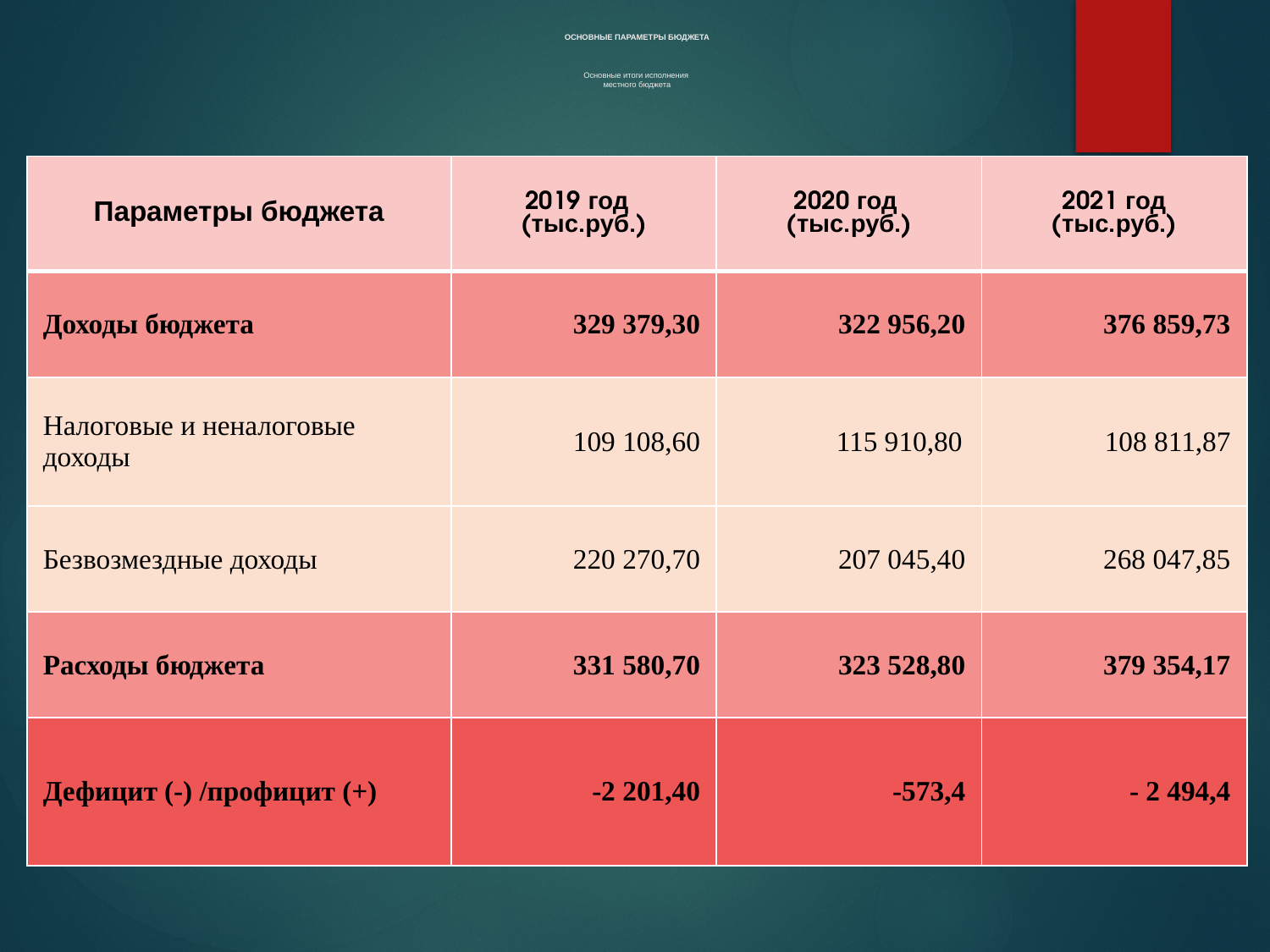

# ОСНОВНЫЕ ПАРАМЕТРЫ БЮДЖЕТА Основные итоги исполнения местного бюджета
| Параметры бюджета | 2019 год (тыс.руб.) | 2020 год (тыс.руб.) | 2021 год (тыс.руб.) |
| --- | --- | --- | --- |
| Доходы бюджета | 329 379,30 | 322 956,20 | 376 859,73 |
| Налоговые и неналоговые доходы | 109 108,60 | 115 910,80 | 108 811,87 |
| Безвозмездные доходы | 220 270,70 | 207 045,40 | 268 047,85 |
| Расходы бюджета | 331 580,70 | 323 528,80 | 379 354,17 |
| Дефицит (-) /профицит (+) | -2 201,40 | -573,4 | - 2 494,4 |